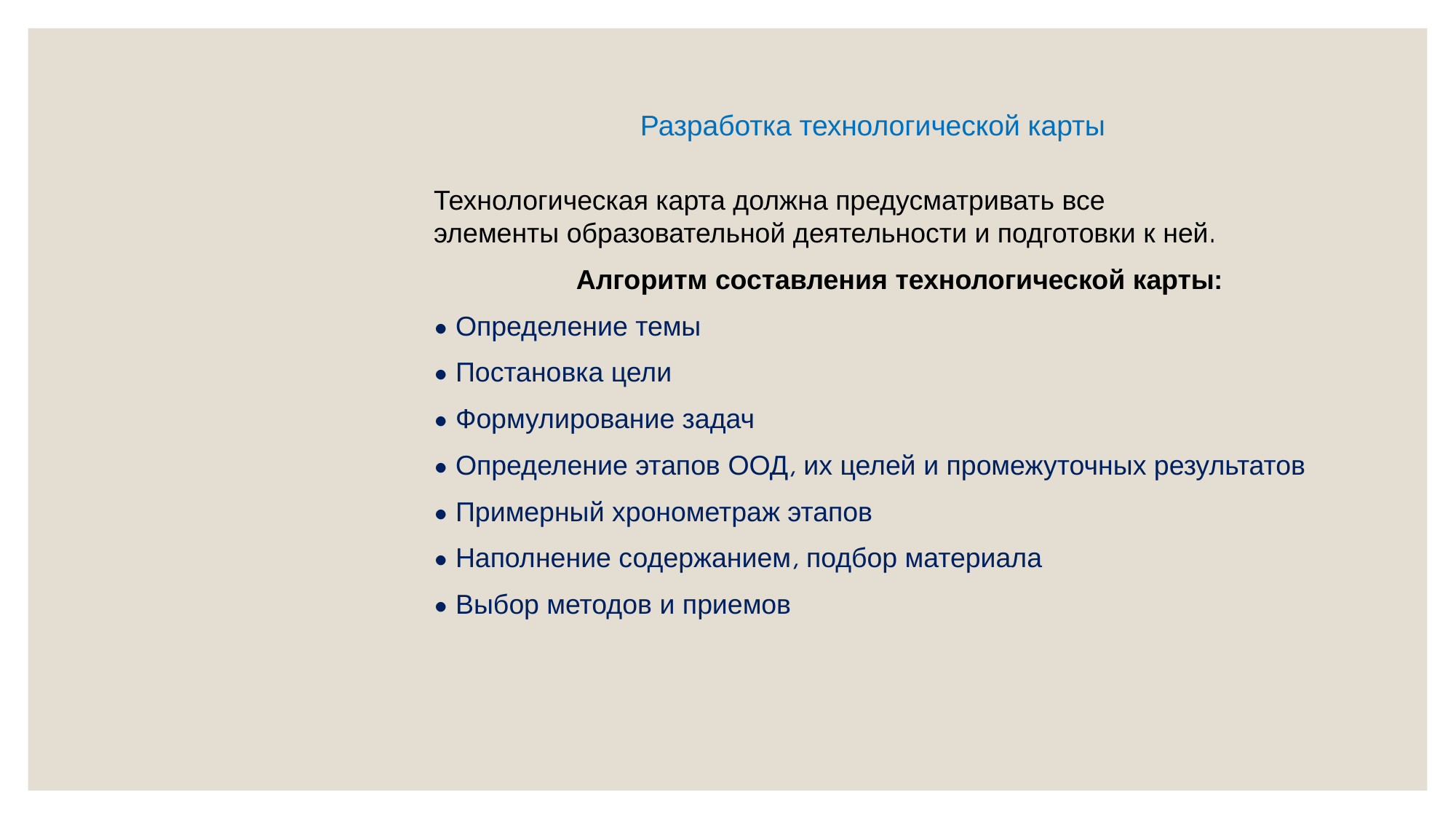

# Разработка технологической карты
Технологическая карта должна предусматривать все элементы образовательной деятельности и подготовки к ней.
Алгоритм составления технологической карты:
∙ Определение темы
∙ Постановка цели
∙ Формулирование задач
∙ Определение этапов ООД, их целей и промежуточных результатов
∙ Примерный хронометраж этапов
∙ Наполнение содержанием, подбор материала
∙ Выбор методов и приемов